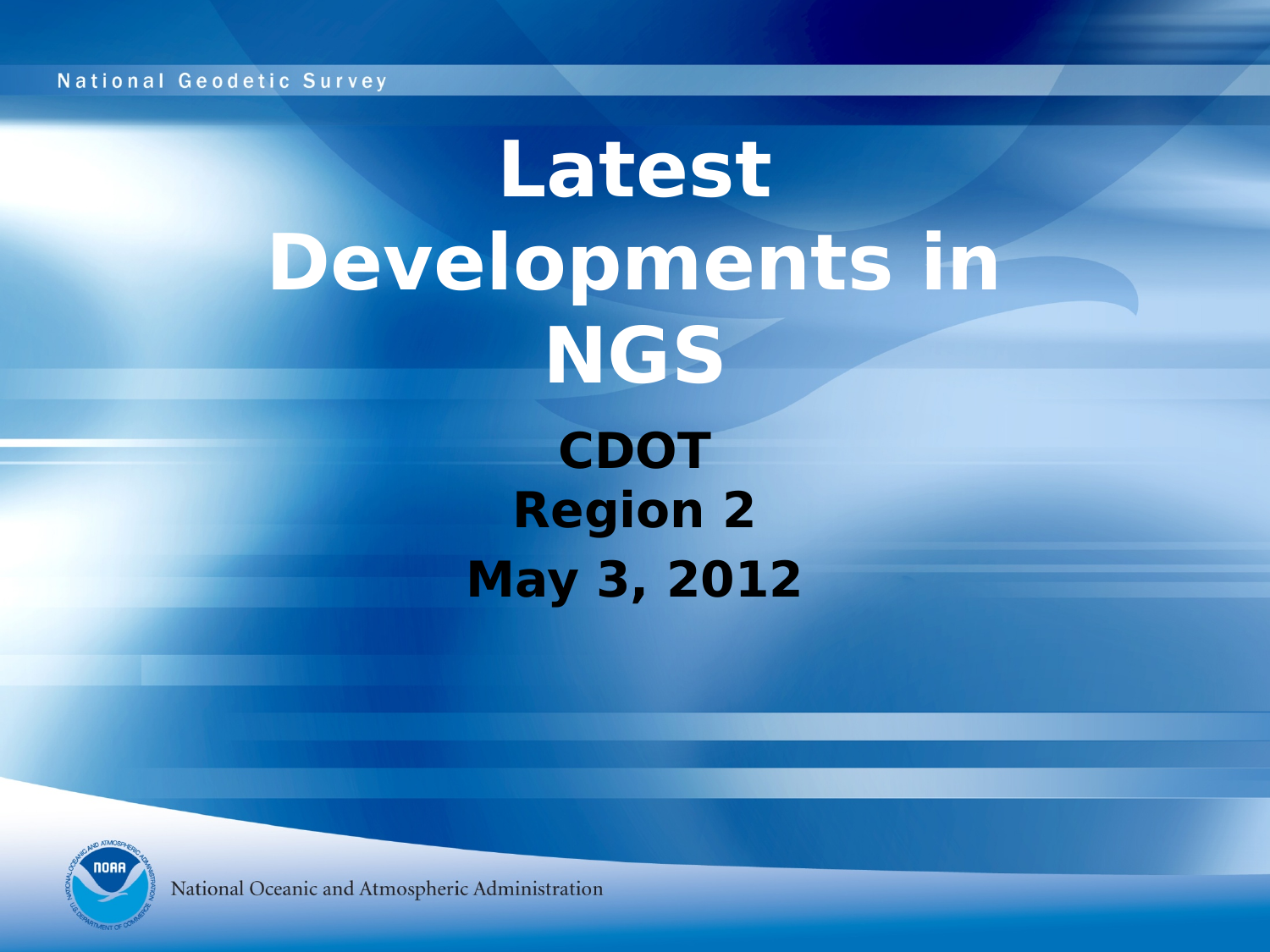

# Latest Developments in NGS
CDOT
Region 2
May 3, 2012